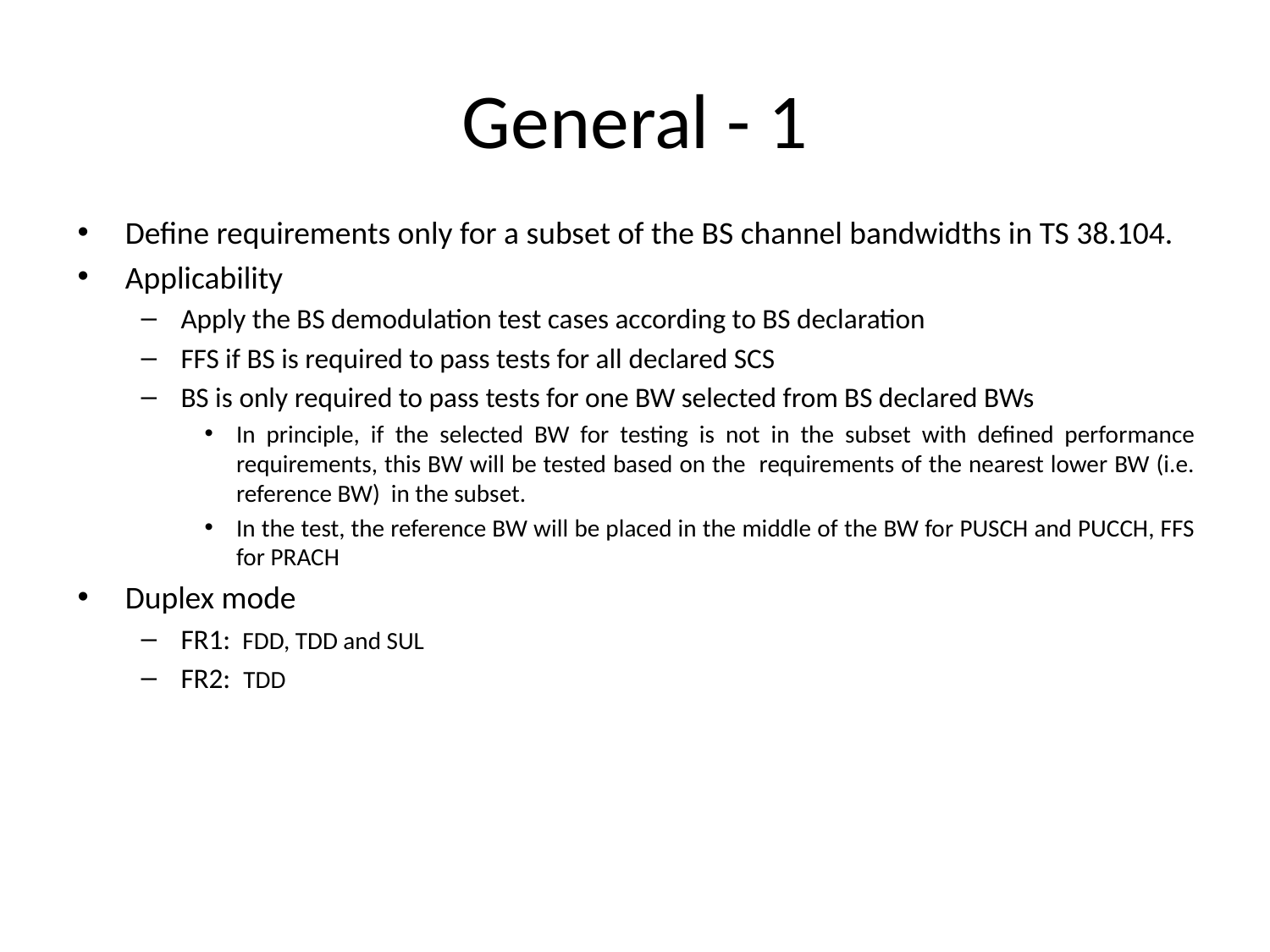

# General - 1
Define requirements only for a subset of the BS channel bandwidths in TS 38.104.
Applicability
Apply the BS demodulation test cases according to BS declaration
FFS if BS is required to pass tests for all declared SCS
BS is only required to pass tests for one BW selected from BS declared BWs
In principle, if the selected BW for testing is not in the subset with defined performance requirements, this BW will be tested based on the  requirements of the nearest lower BW (i.e. reference BW)  in the subset.
In the test, the reference BW will be placed in the middle of the BW for PUSCH and PUCCH, FFS for PRACH
Duplex mode
FR1:  FDD, TDD and SUL
FR2:  TDD